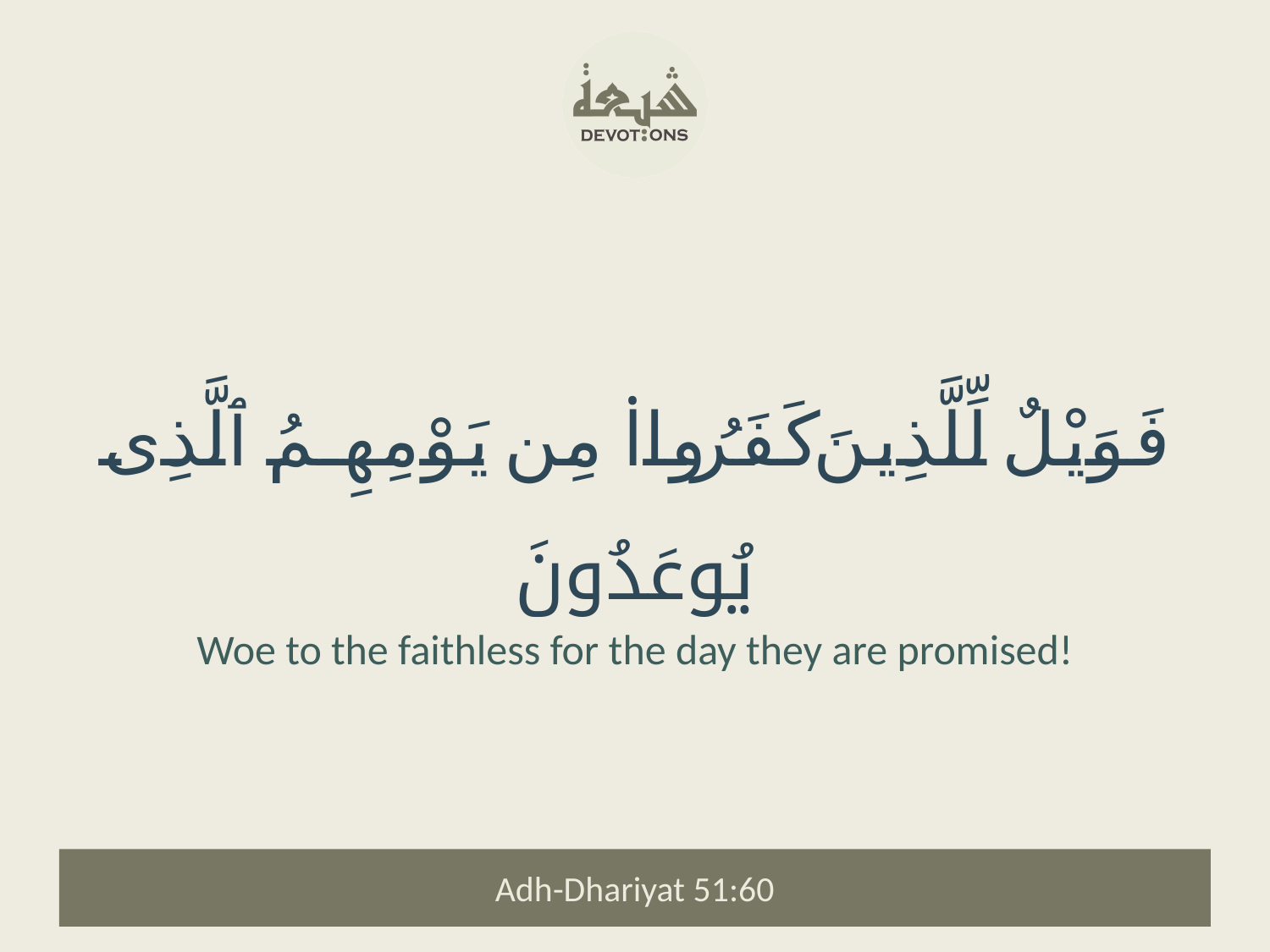

فَوَيْلٌ لِّلَّذِينَ كَفَرُوا۟ مِن يَوْمِهِمُ ٱلَّذِى يُوعَدُونَ
Woe to the faithless for the day they are promised!
Adh-Dhariyat 51:60